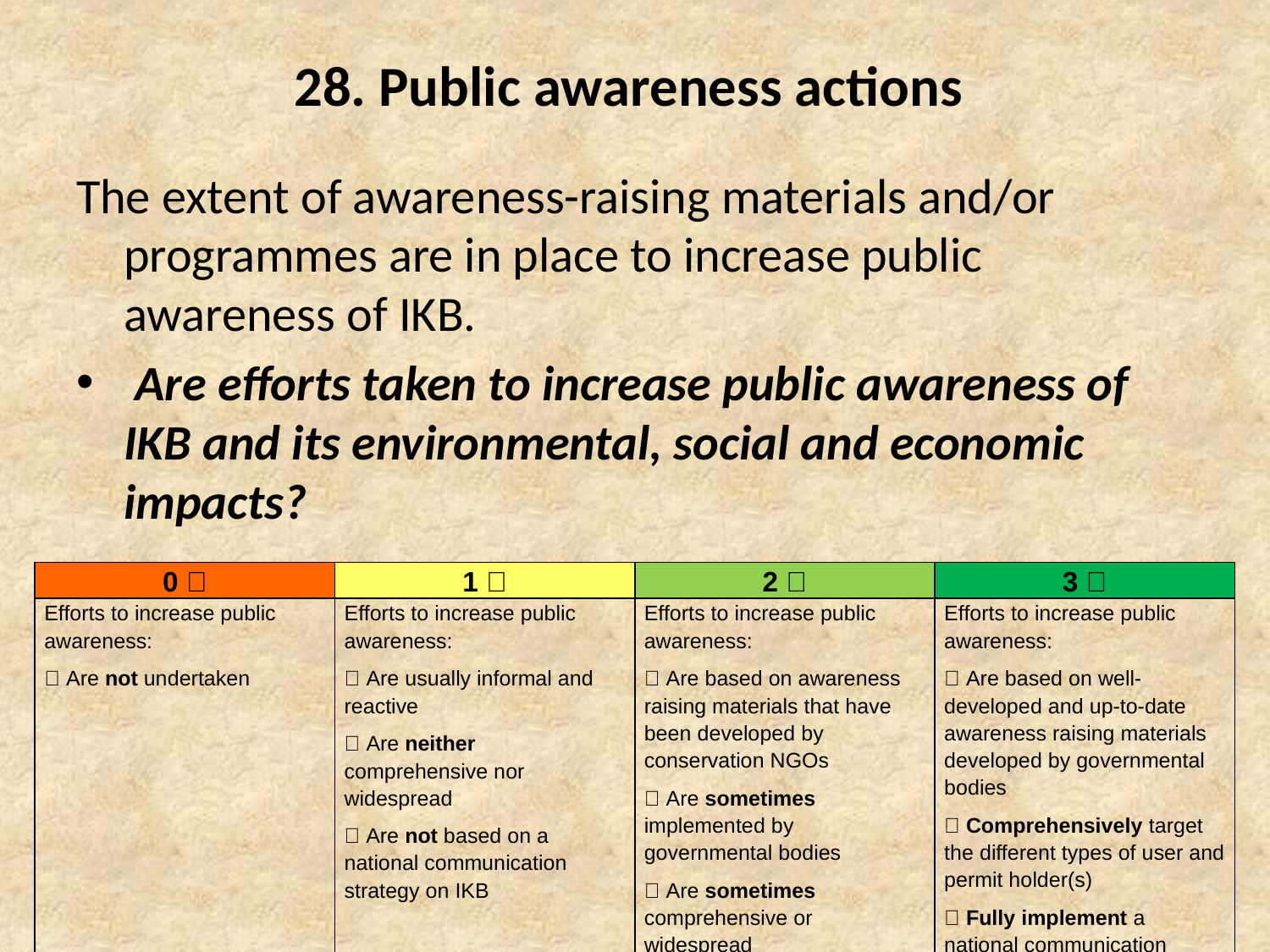

# 28. Public awareness actions
The extent of awareness-raising materials and/or programmes are in place to increase public awareness of IKB.
 Are efforts taken to increase public awareness of IKB and its environmental, social and economic impacts?

| 0 􀜆 | 1 􀜆 | 2 􀜆 | 3 􀜆 |
| --- | --- | --- | --- |
| Efforts to increase public awareness: 􀜆 Are not undertaken | Efforts to increase public awareness: 􀜆 Are usually informal and reactive 􀜆 Are neither comprehensive nor widespread 􀜆 Are not based on a national communication strategy on IKB | Efforts to increase public awareness: 􀜆 Are based on awareness raising materials that have been developed by conservation NGOs 􀜆 Are sometimes implemented by governmental bodies 􀜆 Are sometimes comprehensive or widespread 􀜆 Implement only partially a national communication strategy on IKB | Efforts to increase public awareness: 􀜆 Are based on well-developed and up-to-date awareness raising materials developed by governmental bodies 􀜆 Comprehensively target the different types of user and permit holder(s) 􀜆 Fully implement a national communication strategy on IKB |